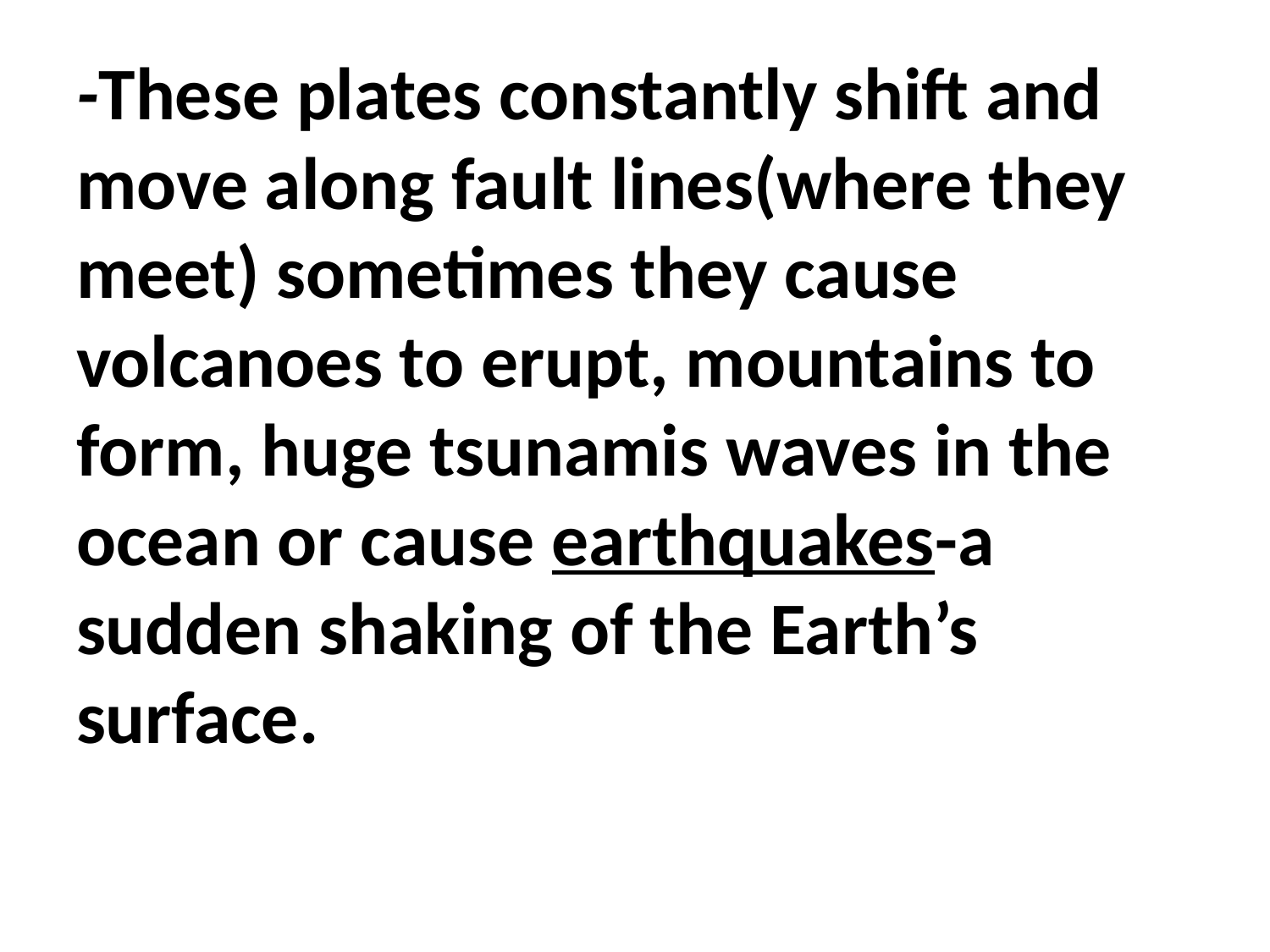

# -These plates constantly shift and move along fault lines(where they meet) sometimes they cause volcanoes to erupt, mountains to form, huge tsunamis waves in the ocean or cause earthquakes-a sudden shaking of the Earth’s surface.